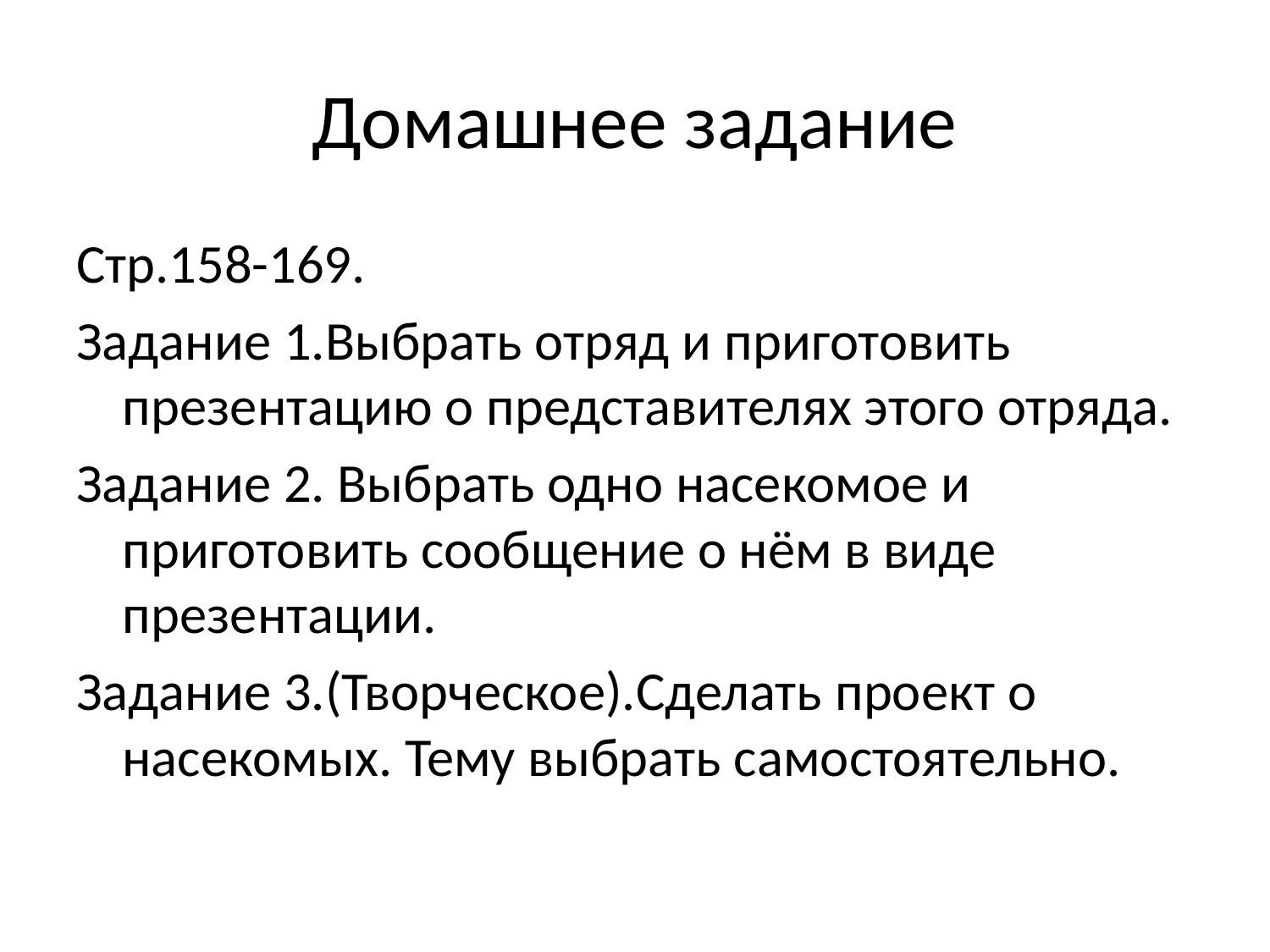

# Домашнее задание
Стр.158-169.
Задание 1.Выбрать отряд и приготовить презентацию о представителях этого отряда.
Задание 2. Выбрать одно насекомое и приготовить сообщение о нём в виде презентации.
Задание 3.(Творческое).Сделать проект о насекомых. Тему выбрать самостоятельно.